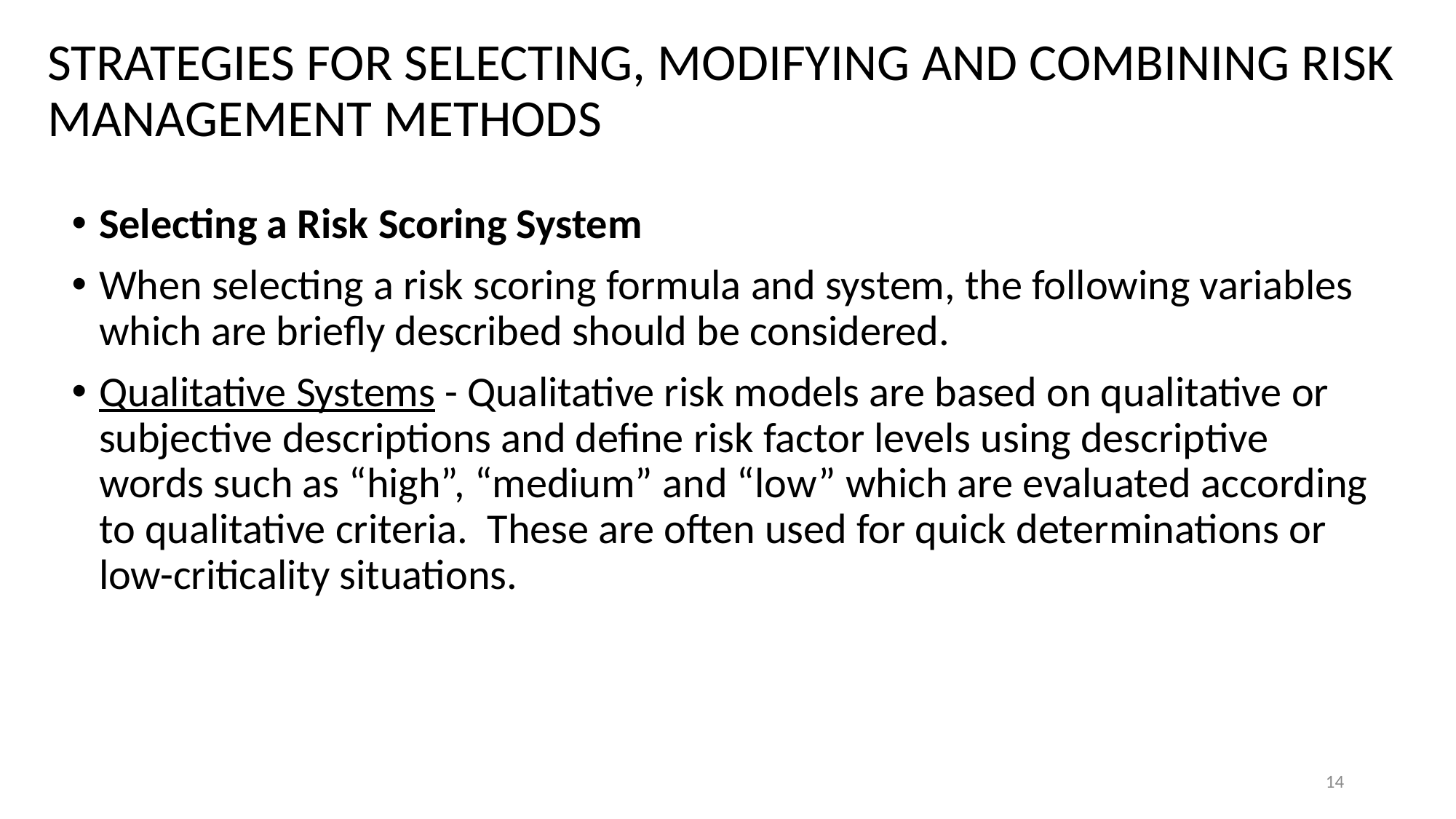

# STRATEGIES FOR SELECTING, MODIFYING AND COMBINING RISK MANAGEMENT METHODS
Selecting a Risk Scoring System
When selecting a risk scoring formula and system, the following variables which are briefly described should be considered.
Qualitative Systems - Qualitative risk models are based on qualitative or subjective descriptions and define risk factor levels using descriptive words such as “high”, “medium” and “low” which are evaluated according to qualitative criteria.  These are often used for quick determinations or low-criticality situations.
14